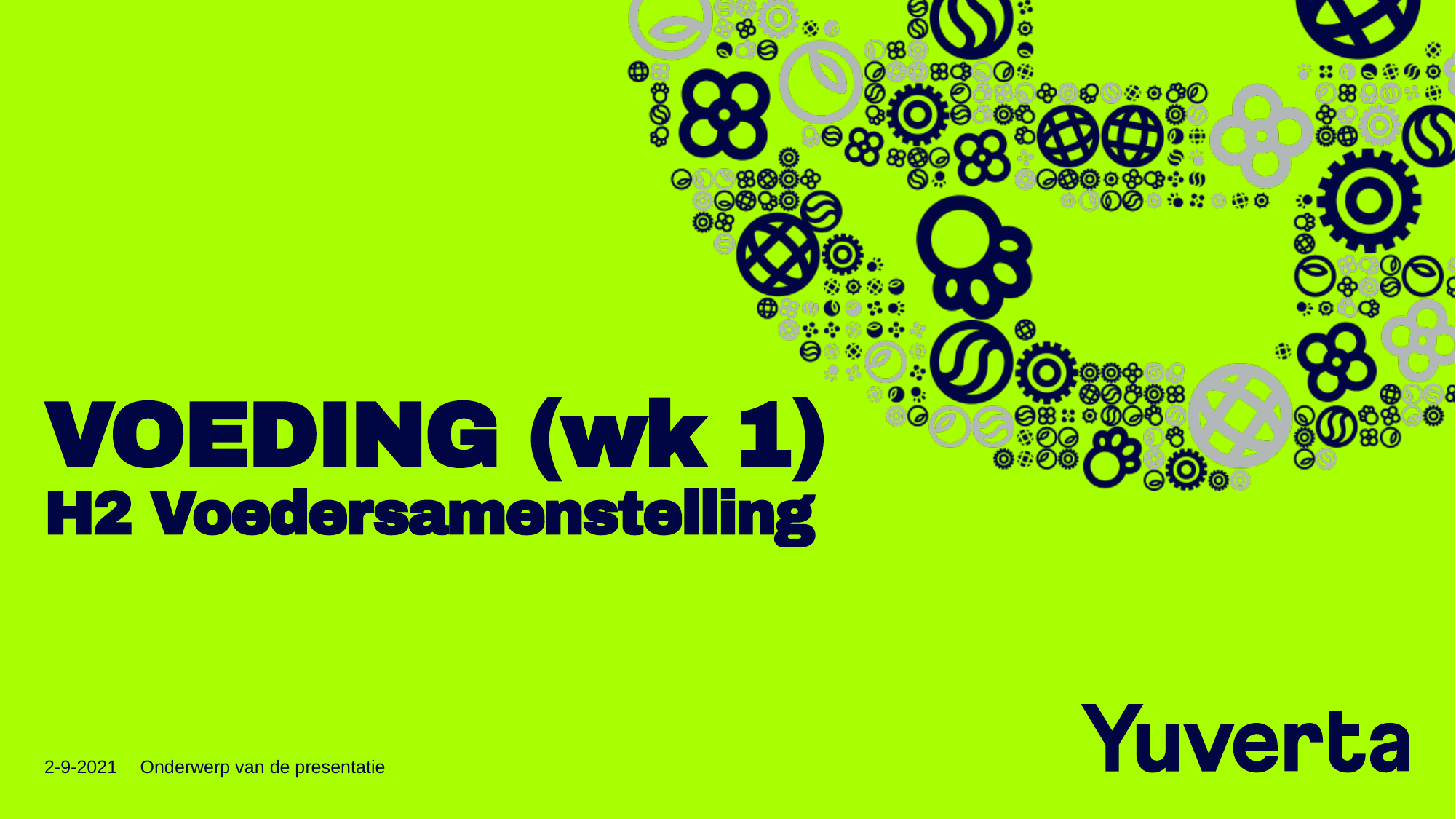

# VOEDING (wk 1) H2 Voedersamenstelling
2-9-2021
Onderwerp van de presentatie
1